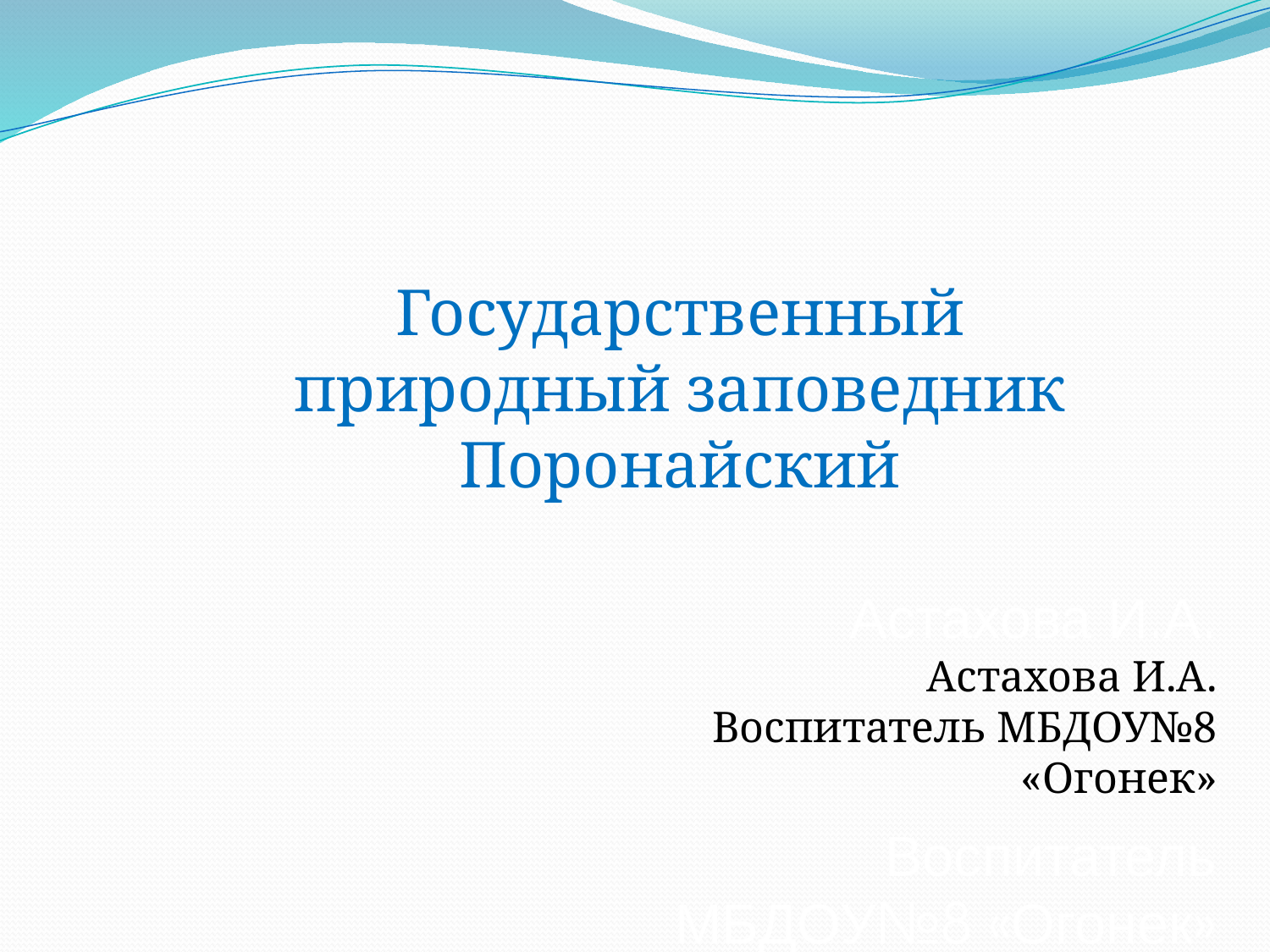

Государственный природный заповедник Поронайский
Астахова И.А.
Астахова И.А.
Воспитатель МБДОУ№8 «Огонек»
Воспитатель МБДОУ№8 «Огонек»